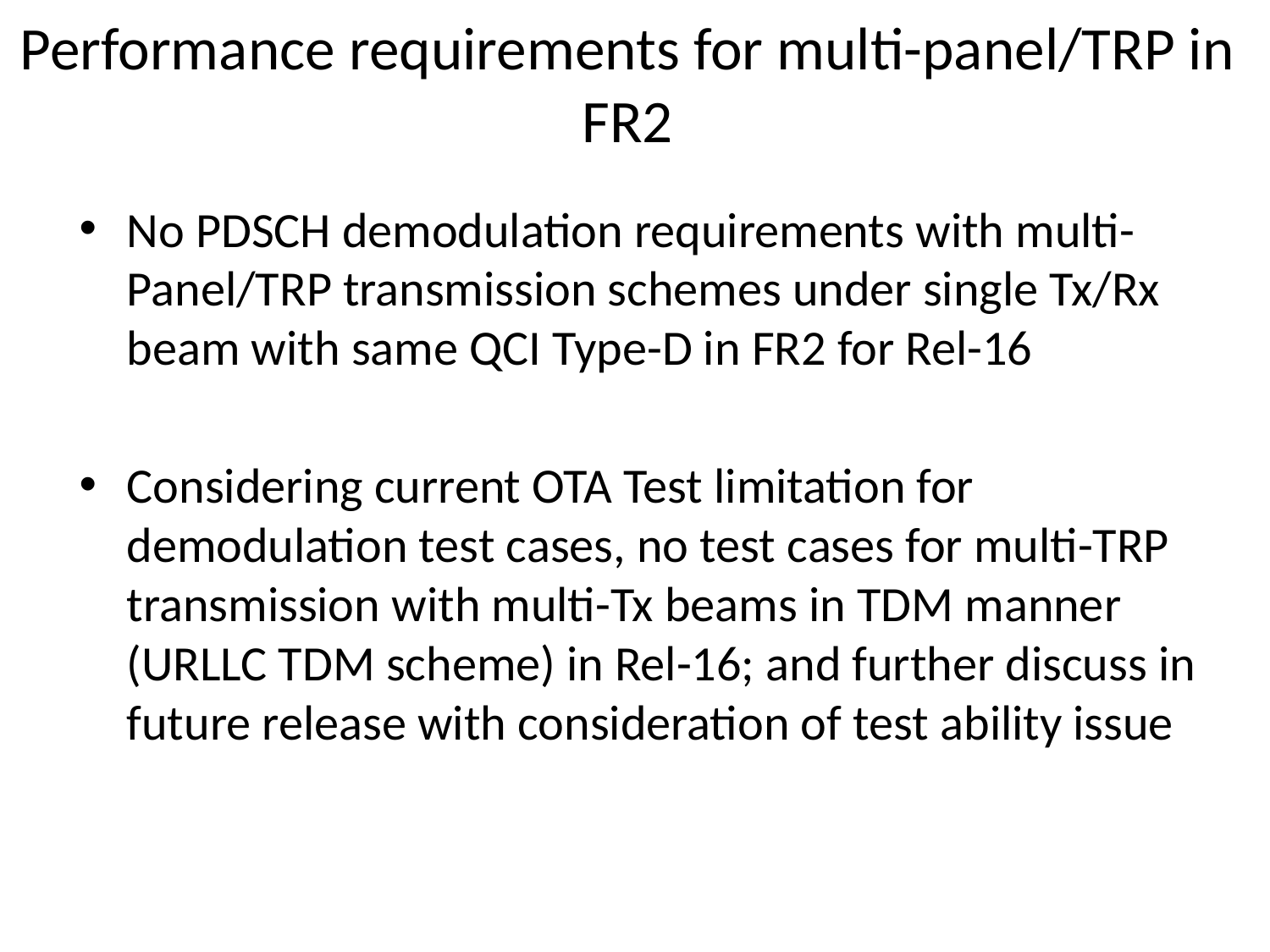

# Performance requirements for multi-panel/TRP in FR2
No PDSCH demodulation requirements with multi-Panel/TRP transmission schemes under single Tx/Rx beam with same QCI Type-D in FR2 for Rel-16

Considering current OTA Test limitation for demodulation test cases, no test cases for multi-TRP transmission with multi-Tx beams in TDM manner (URLLC TDM scheme) in Rel-16; and further discuss in future release with consideration of test ability issue